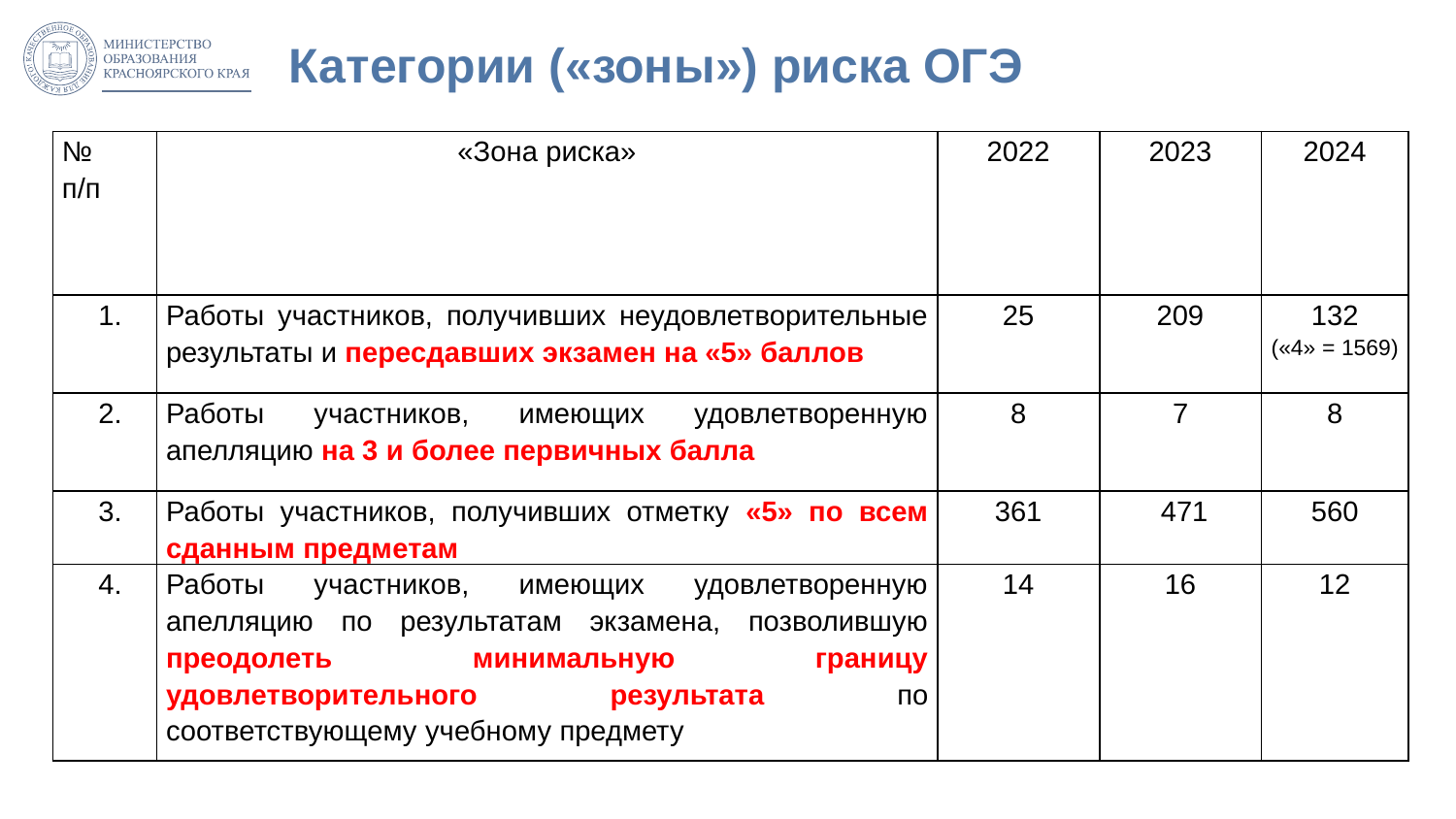

# Категории («зоны») риска ОГЭ
| № п/п | «Зона риска» | 2022 | 2023 | 2024 |
| --- | --- | --- | --- | --- |
| 1. | Работы участников, получивших неудовлетворительные результаты и пересдавших экзамен на «5» баллов | 25 | 209 | 132 («4» = 1569) |
| 2. | Работы участников, имеющих удовлетворенную апелляцию на 3 и более первичных балла | 8 | 7 | 8 |
| 3. | Работы участников, получивших отметку «5» по всем сданным предметам | 361 | 471 | 560 |
| 4. | Работы участников, имеющих удовлетворенную апелляцию по результатам экзамена, позволившую преодолеть минимальную границу удовлетворительного результата по соответствующему учебному предмету | 14 | 16 | 12 |

10